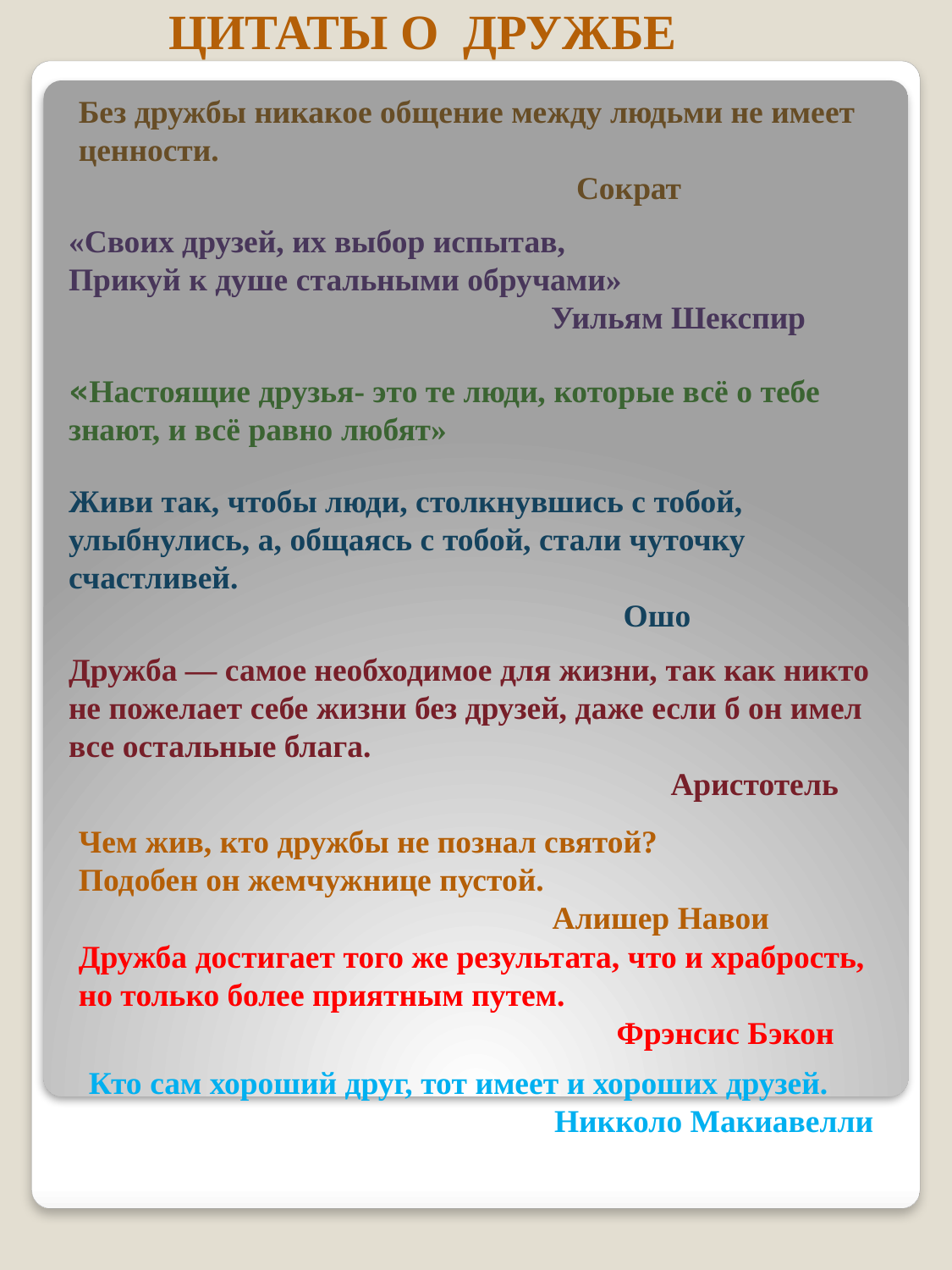

ЦИТАТЫ О  ДРУЖБЕ
Без дружбы никакое общение между людьми не имеет ценности.
                                                              Сократ

«Своих друзей, их выбор испытав,
Прикуй к душе стальными обручами»
                                                            Уильям Шекспир
«Настоящие друзья- это те люди, которые всё о тебе знают, и всё равно любят»
Живи так, чтобы люди, столкнувшись с тобой, улыбнулись, а, общаясь с тобой, стали чуточку счастливей.
                                                                     Ошо
Дружба — самое необходимое для жизни, так как никто не пожелает себе жизни без друзей, даже если б он имел все остальные блага.
                                                                           Аристотель
Чем жив, кто дружбы не познал святой?
Подобен он жемчужнице пустой.
                                                           Алишер Навои
Дружба достигает того же результата, что и храбрость, но только более приятным путем.
                                                                   Фрэнсис Бэкон
Кто сам хороший друг, тот имеет и хороших друзей.
                                                          Никколо Макиавелли